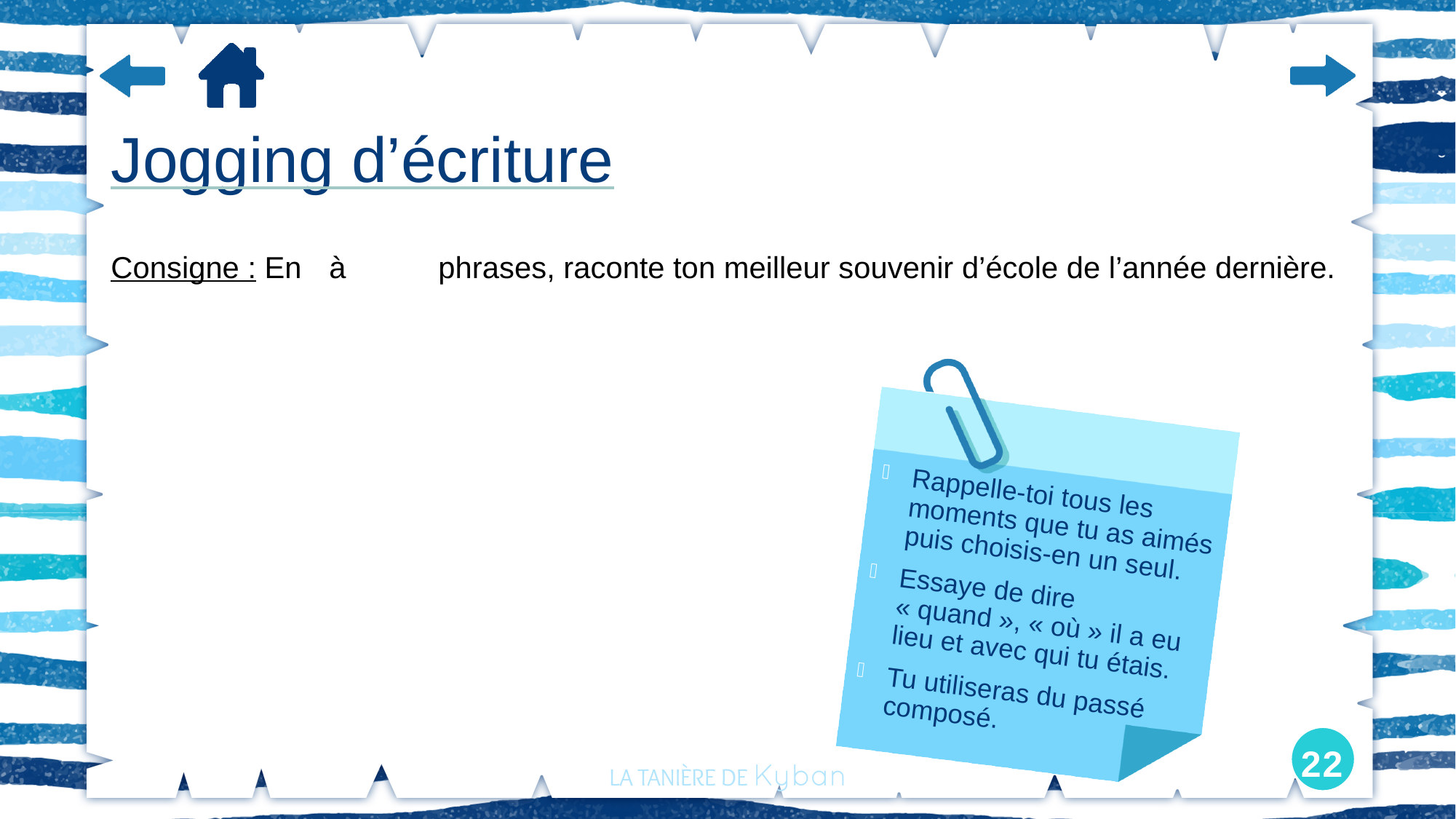

# Jogging d’écriture
Consigne : En	à	phrases, raconte ton meilleur souvenir d’école de l’année dernière.
Rappelle-toi tous les moments que tu as aimés puis choisis-en un seul.
Essaye de dire « quand », « où » il a eu lieu et avec qui tu étais.
Tu utiliseras du passé
composé.
22